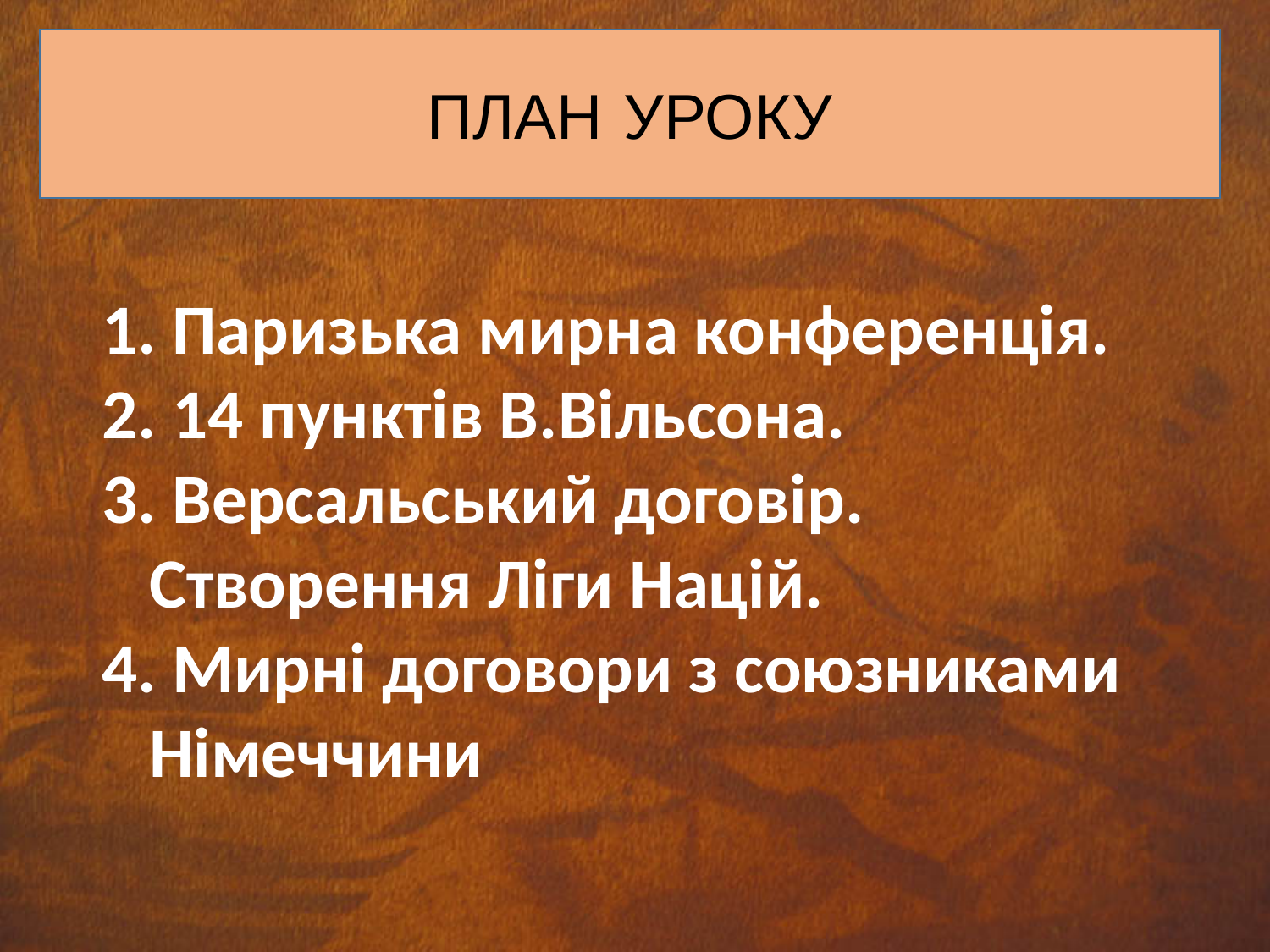

ПЛАН УРОКУ
 Паризька мирна конференція.
 14 пунктів В.Вільсона.
 Версальський договір. Створення Ліги Націй.
4. Мирні договори з союзниками Німеччини